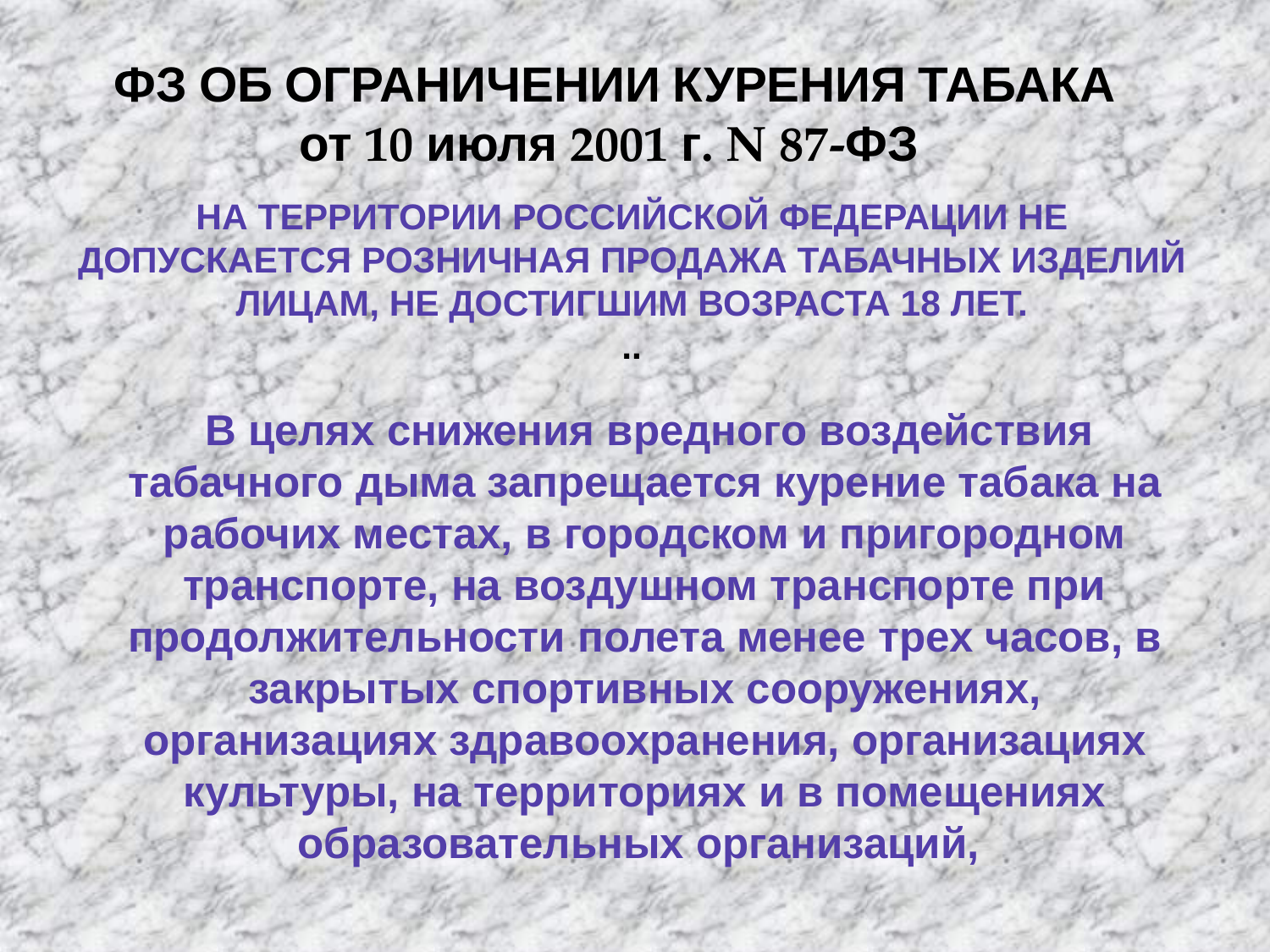

ФЗ ОБ ОГРАНИЧЕНИИ КУРЕНИЯ ТАБАКА
от 10 июля 2001 г. N 87-ФЗ

# На территории Российской Федерации не допускается розничная продажа табачных изделий лицам, не достигшим возраста 18 лет. ..
 В целях снижения вредного воздействия табачного дыма запрещается курение табака на рабочих местах, в городском и пригородном транспорте, на воздушном транспорте при продолжительности полета менее трех часов, в закрытых спортивных сооружениях, организациях здравоохранения, организациях культуры, на территориях и в помещениях образовательных организаций,